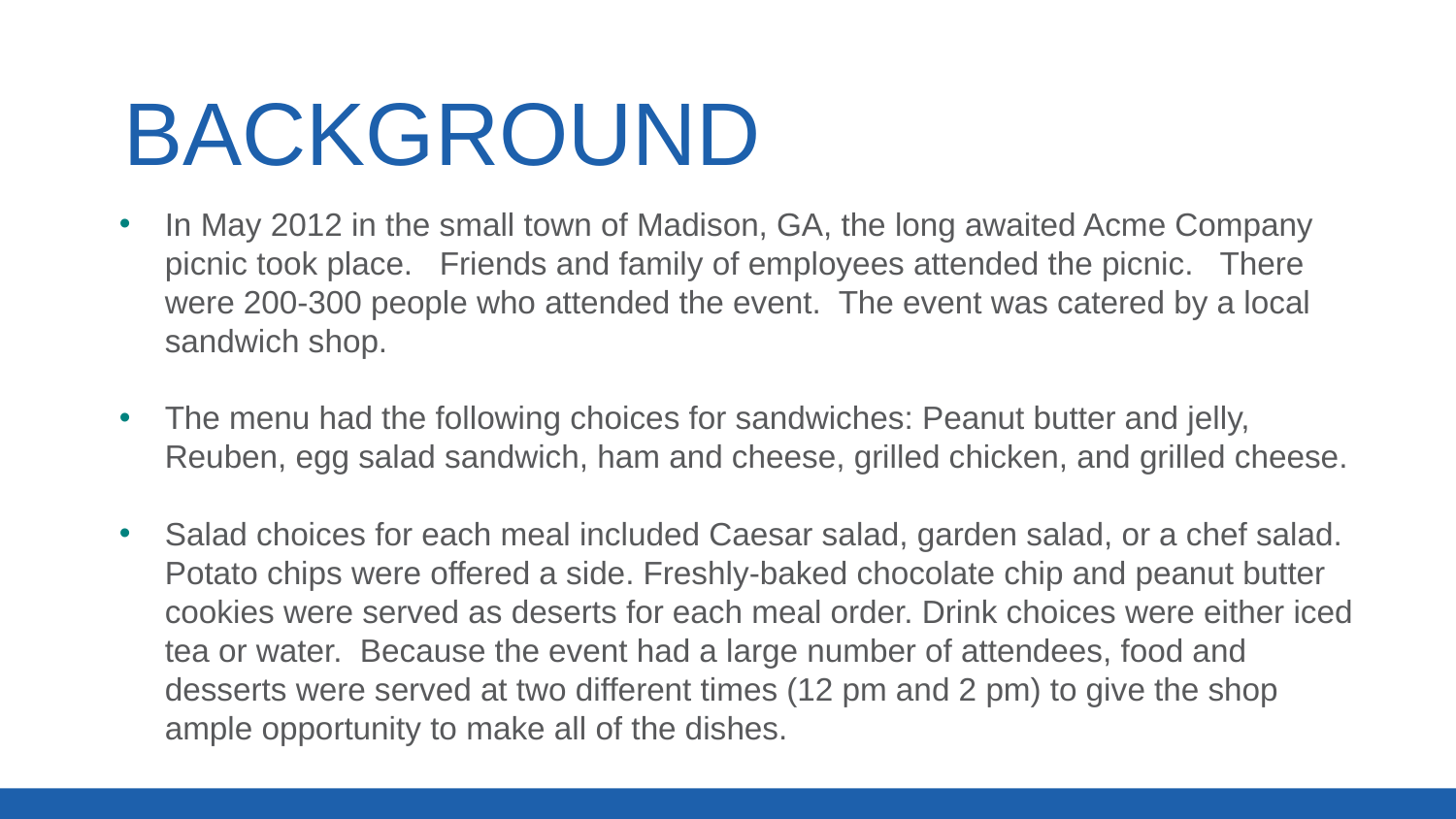

BACKGROUND
In May 2012 in the small town of Madison, GA, the long awaited Acme Company picnic took place.   Friends and family of employees attended the picnic.   There were 200-300 people who attended the event.  The event was catered by a local sandwich shop.

The menu had the following choices for sandwiches: Peanut butter and jelly, Reuben, egg salad sandwich, ham and cheese, grilled chicken, and grilled cheese.

Salad choices for each meal included Caesar salad, garden salad, or a chef salad. Potato chips were offered a side. Freshly-baked chocolate chip and peanut butter cookies were served as deserts for each meal order. Drink choices were either iced tea or water.  Because the event had a large number of attendees, food and desserts were served at two different times (12 pm and 2 pm) to give the shop ample opportunity to make all of the dishes.